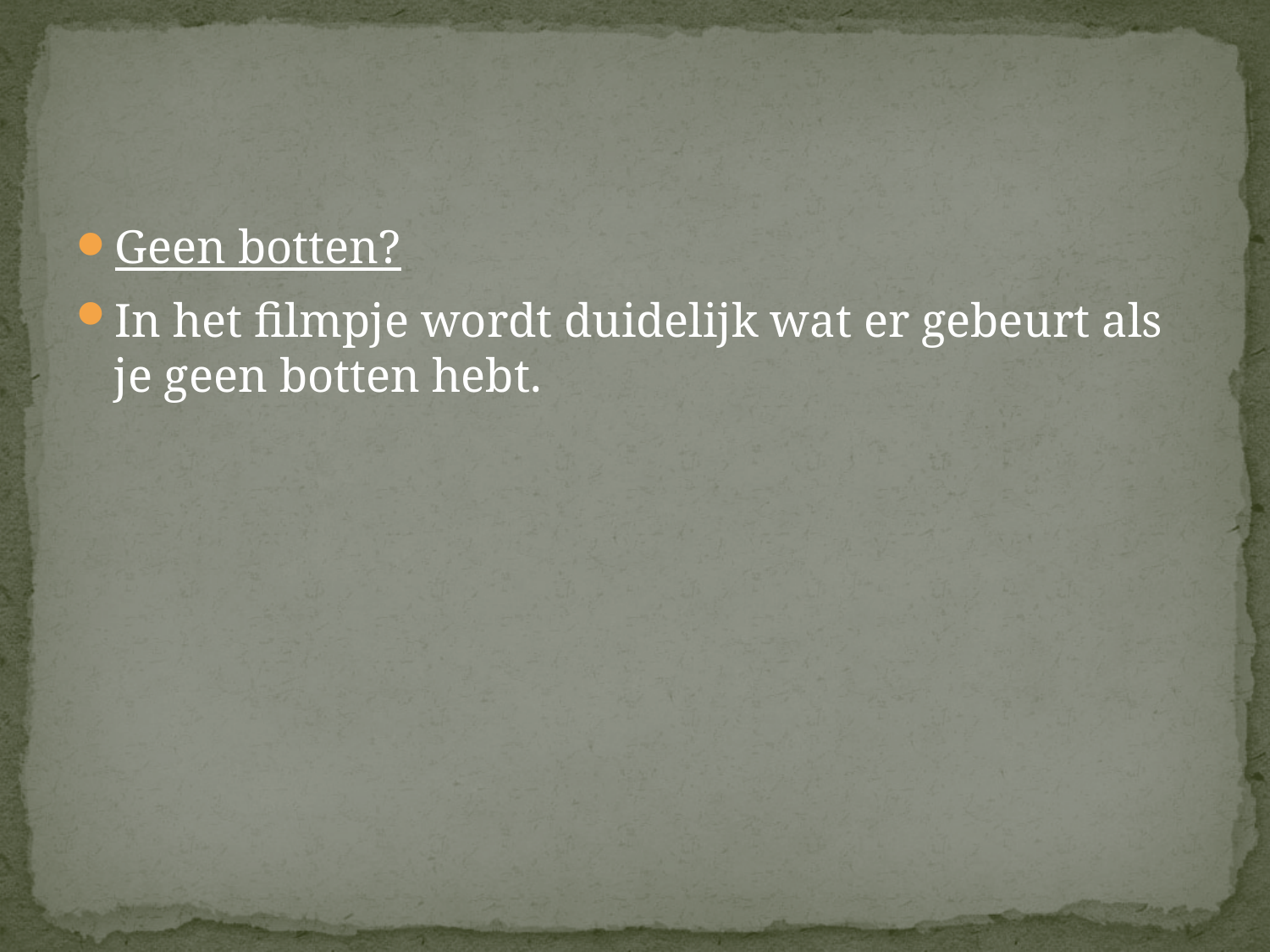

#
Geen botten?
In het filmpje wordt duidelijk wat er gebeurt als je geen botten hebt.